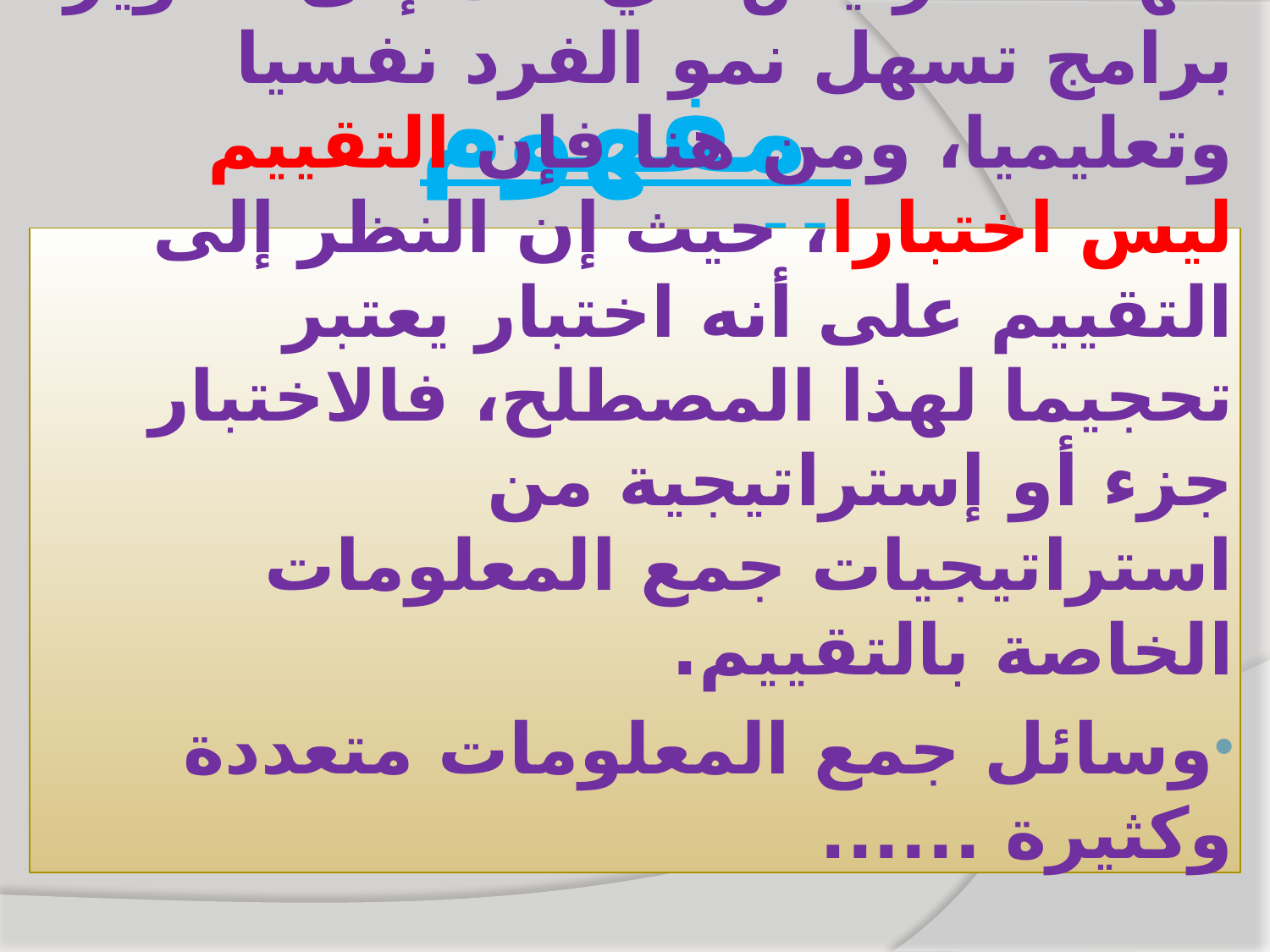

# مفهوم التقييم
 تعرف عملية التقييم بأنها عملية جمع المعلومات والبيانات بهدف إثبات وجود مشكلة، واتخاذ القرارات اللازمة، حيث يكمن الهدف الرئيس في ذلك إلى تطوير برامج تسهل نمو الفرد نفسيا وتعليميا، ومن هنا فإن التقييم ليس اختبارا، حيث إن النظر إلى التقييم على أنه اختبار يعتبر تحجيما لهذا المصطلح، فالاختبار جزء أو إستراتيجية من استراتيجيات جمع المعلومات الخاصة بالتقييم.
وسائل جمع المعلومات متعددة وكثيرة ......